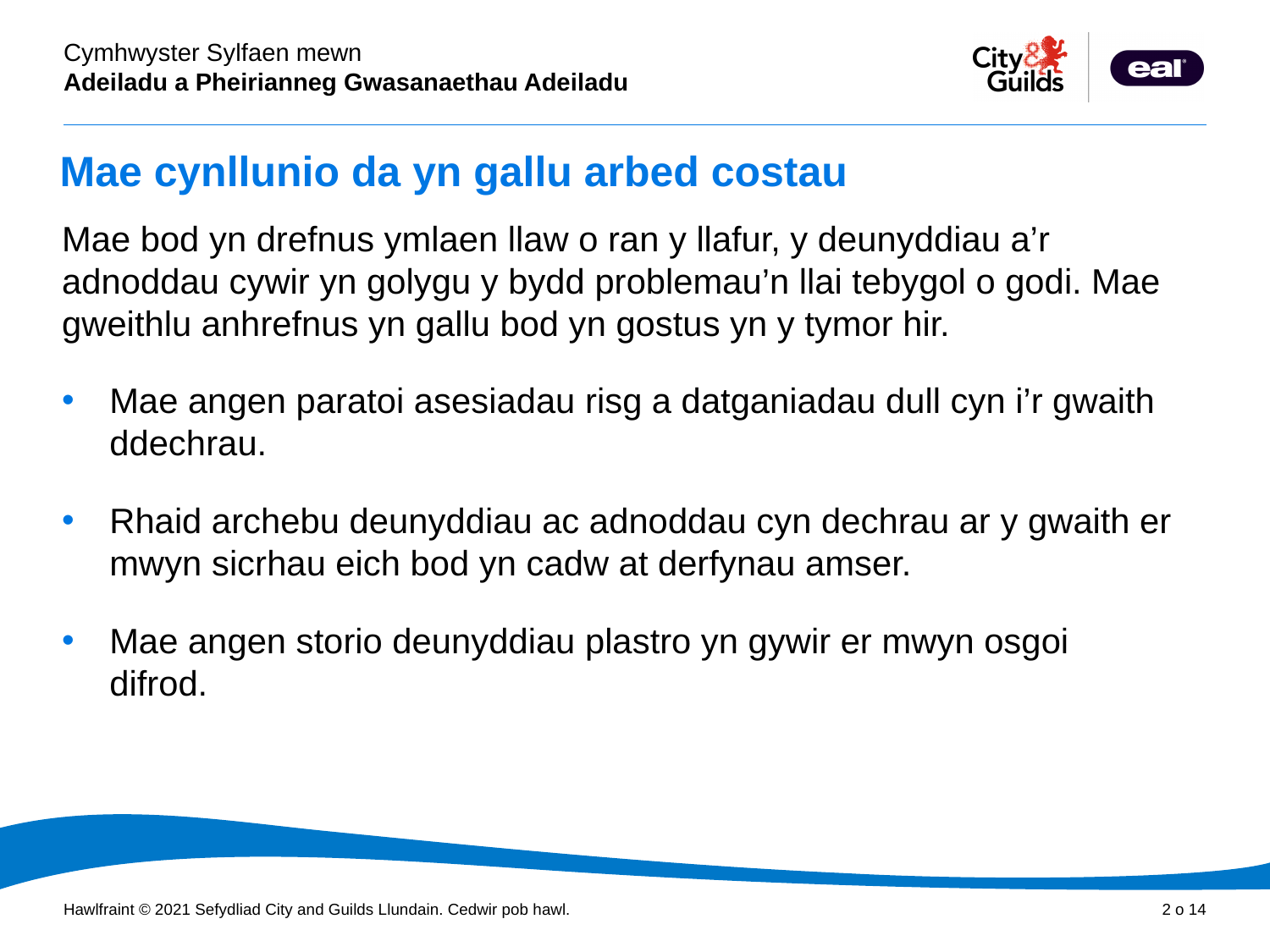

# Mae cynllunio da yn gallu arbed costau
Mae bod yn drefnus ymlaen llaw o ran y llafur, y deunyddiau a’r adnoddau cywir yn golygu y bydd problemau’n llai tebygol o godi. Mae gweithlu anhrefnus yn gallu bod yn gostus yn y tymor hir.
Mae angen paratoi asesiadau risg a datganiadau dull cyn i’r gwaith ddechrau.
Rhaid archebu deunyddiau ac adnoddau cyn dechrau ar y gwaith er mwyn sicrhau eich bod yn cadw at derfynau amser.
Mae angen storio deunyddiau plastro yn gywir er mwyn osgoi difrod.